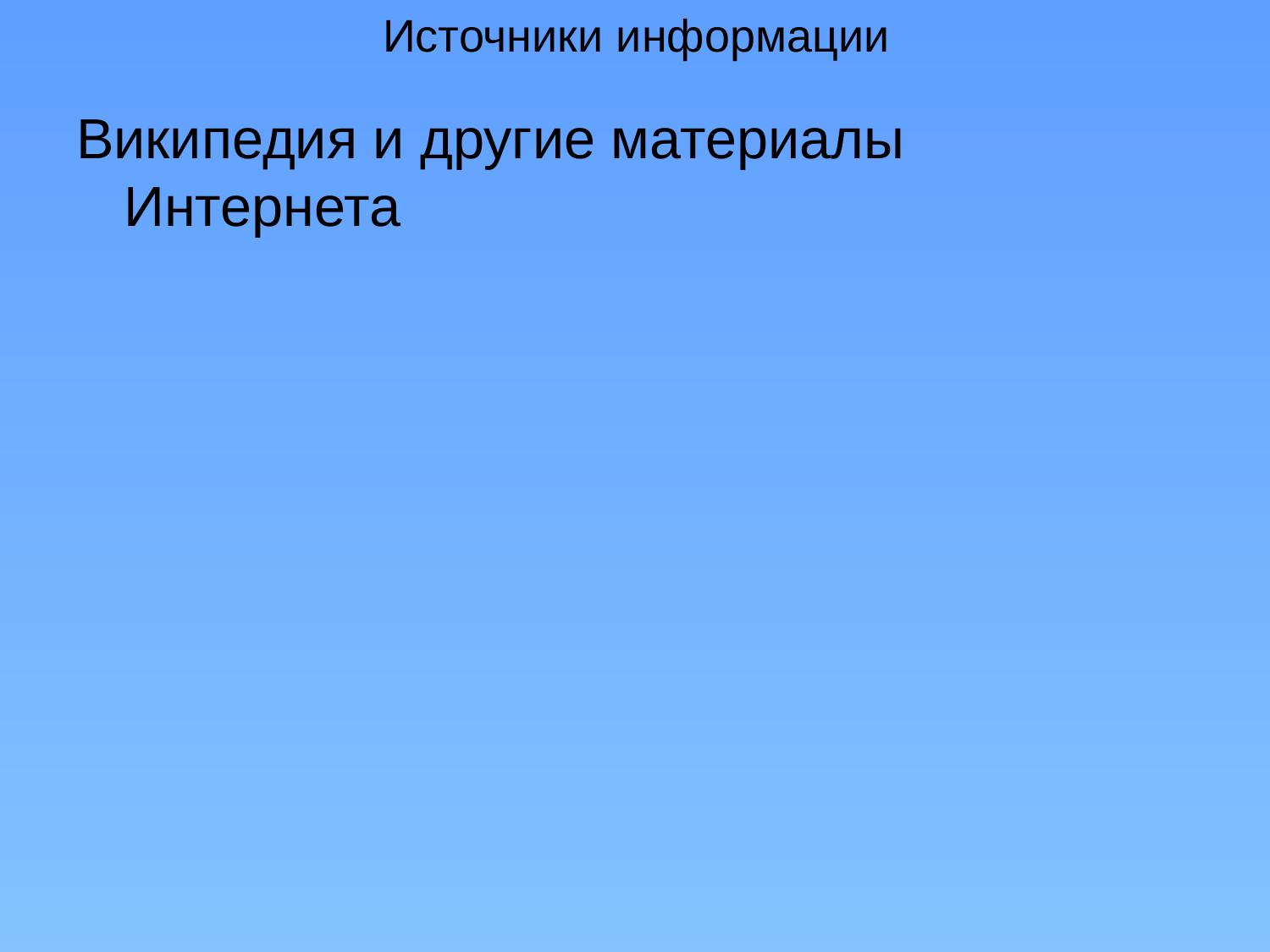

# Источники информации
Википедия и другие материалы Интернета